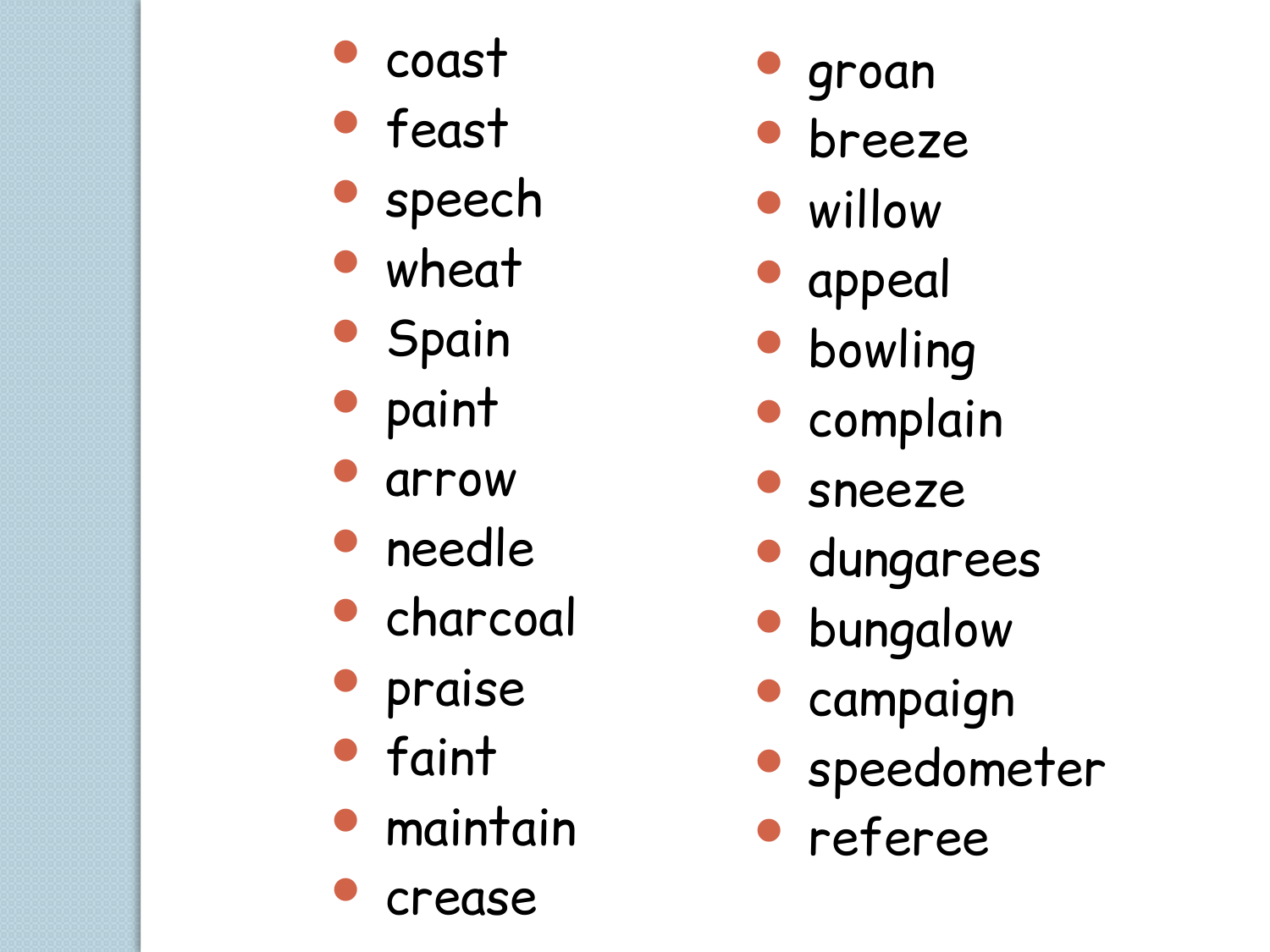

coast
 feast
 speech
 wheat
 Spain
 paint
 arrow
 needle
 charcoal
 praise
 faint
 maintain
 crease

 groan
 breeze
 willow
 appeal
 bowling
 complain
 sneeze
 dungarees
 bungalow
 campaign
 speedometer
 referee